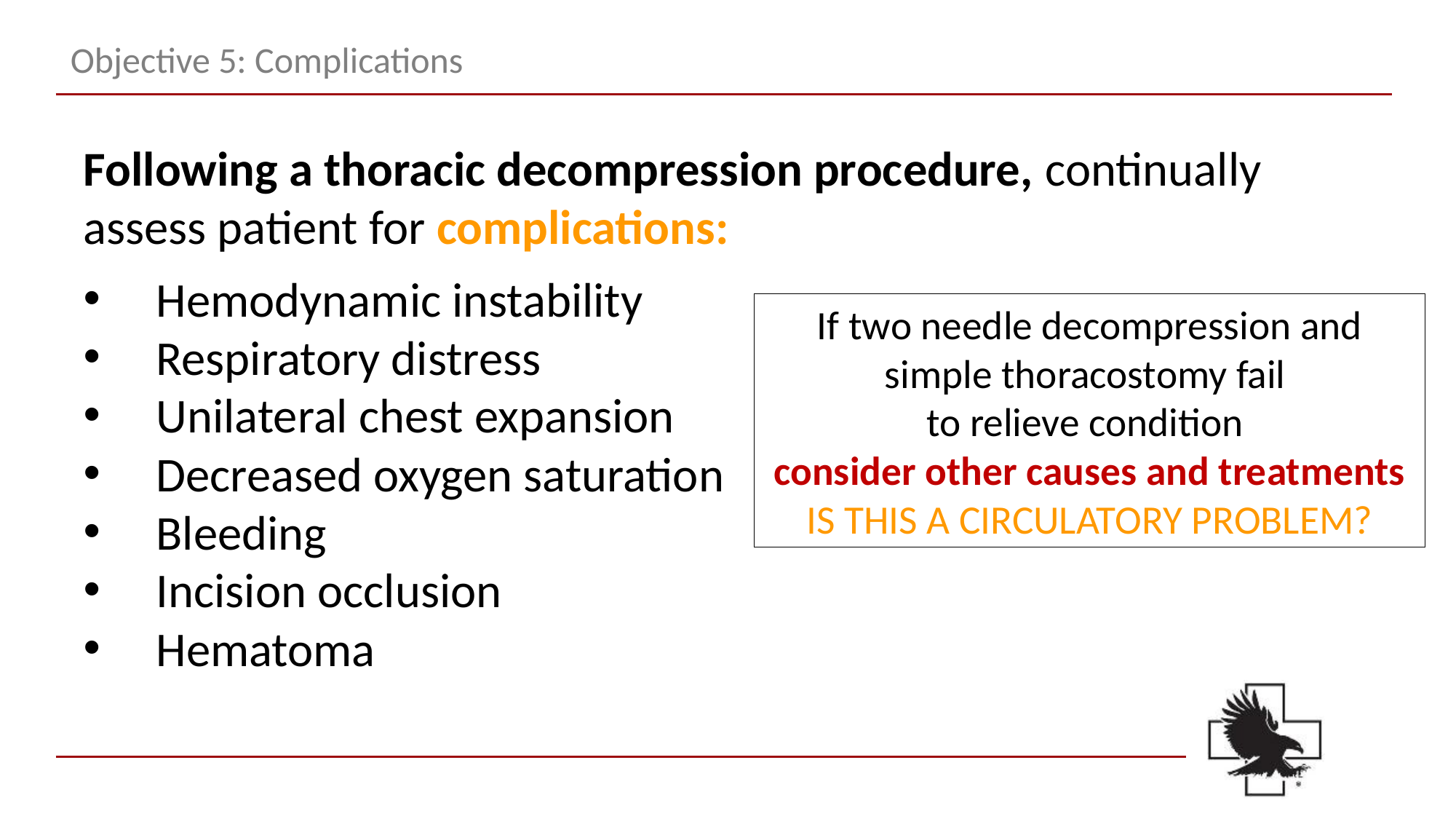

Objective 5: Complications
Following a thoracic decompression procedure, continually assess patient for complications:

Hemodynamic instability
Respiratory distress
Unilateral chest expansion
Decreased oxygen saturation
Bleeding
Incision occlusion
Hematoma
If two needle decompression and simple thoracostomy fail
to relieve condition
consider other causes and treatments
IS THIS A CIRCULATORY PROBLEM?